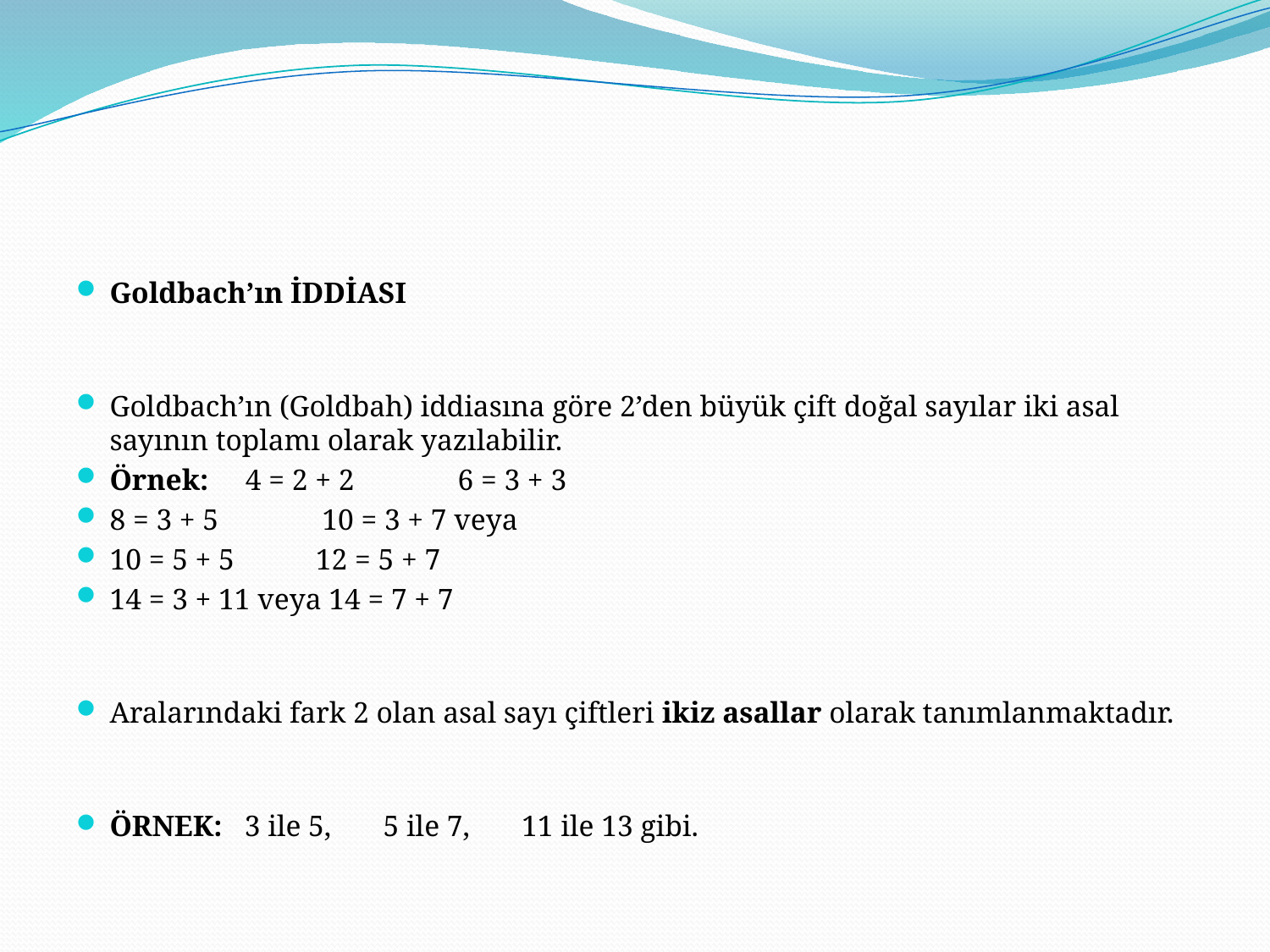

#
Goldbach’ın İDDİASI

Goldbach’ın (Goldbah) iddiasına göre 2’den büyük çift doğal sayılar iki asal sayının toplamı olarak yazılabilir.
Örnek:     4 = 2 + 2              6 = 3 + 3
8 = 3 + 5              10 = 3 + 7 veya
10 = 5 + 5           12 = 5 + 7
14 = 3 + 11 veya 14 = 7 + 7

Aralarındaki fark 2 olan asal sayı çiftleri ikiz asallar olarak tanımlanmaktadır.

ÖRNEK:   3 ile 5,       5 ile 7,       11 ile 13 gibi.